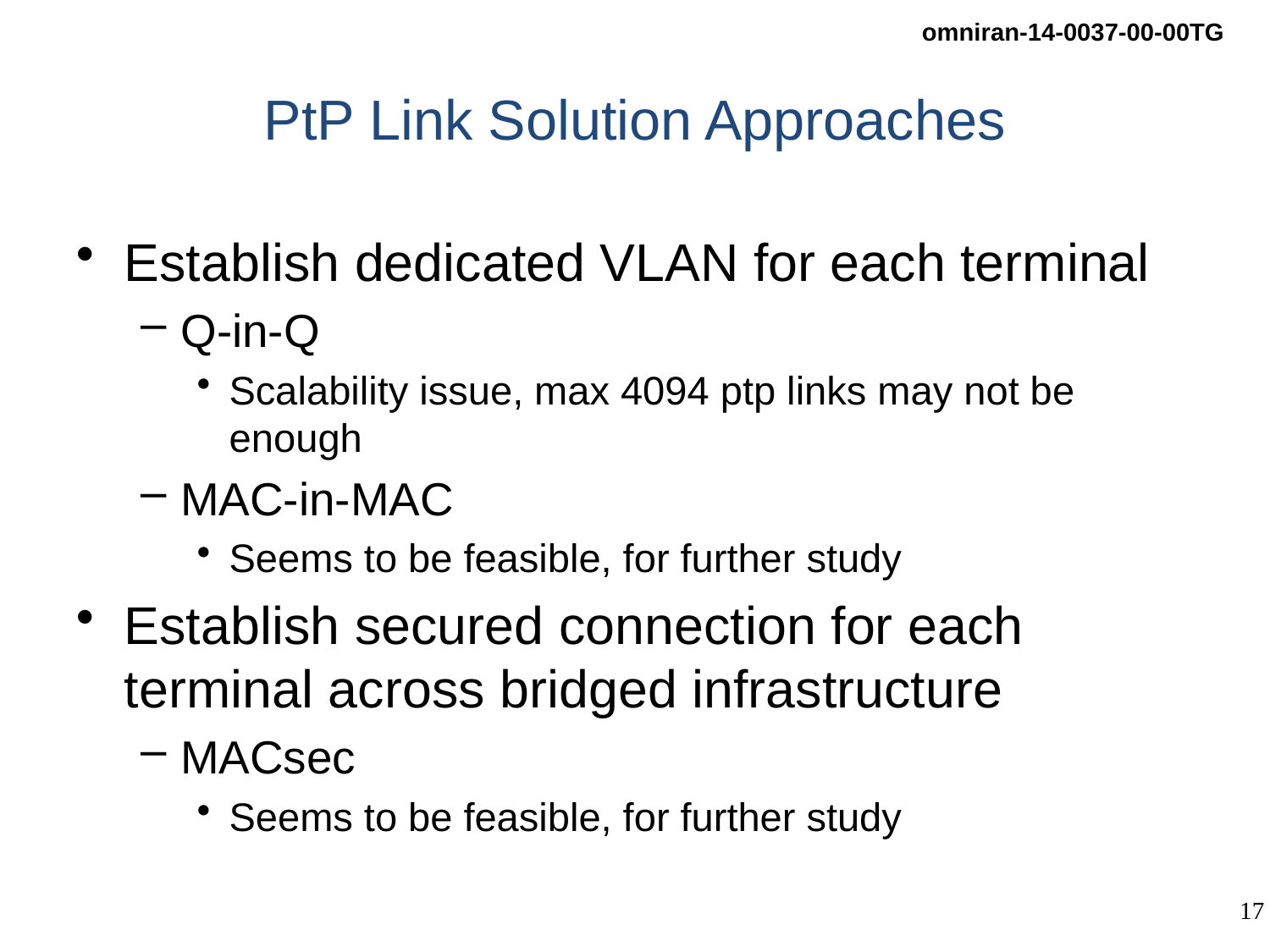

# PtP Link Solution Approaches
Establish dedicated VLAN for each terminal
Q-in-Q
Scalability issue, max 4094 ptp links may not be enough
MAC-in-MAC
Seems to be feasible, for further study
Establish secured connection for each terminal across bridged infrastructure
MACsec
Seems to be feasible, for further study